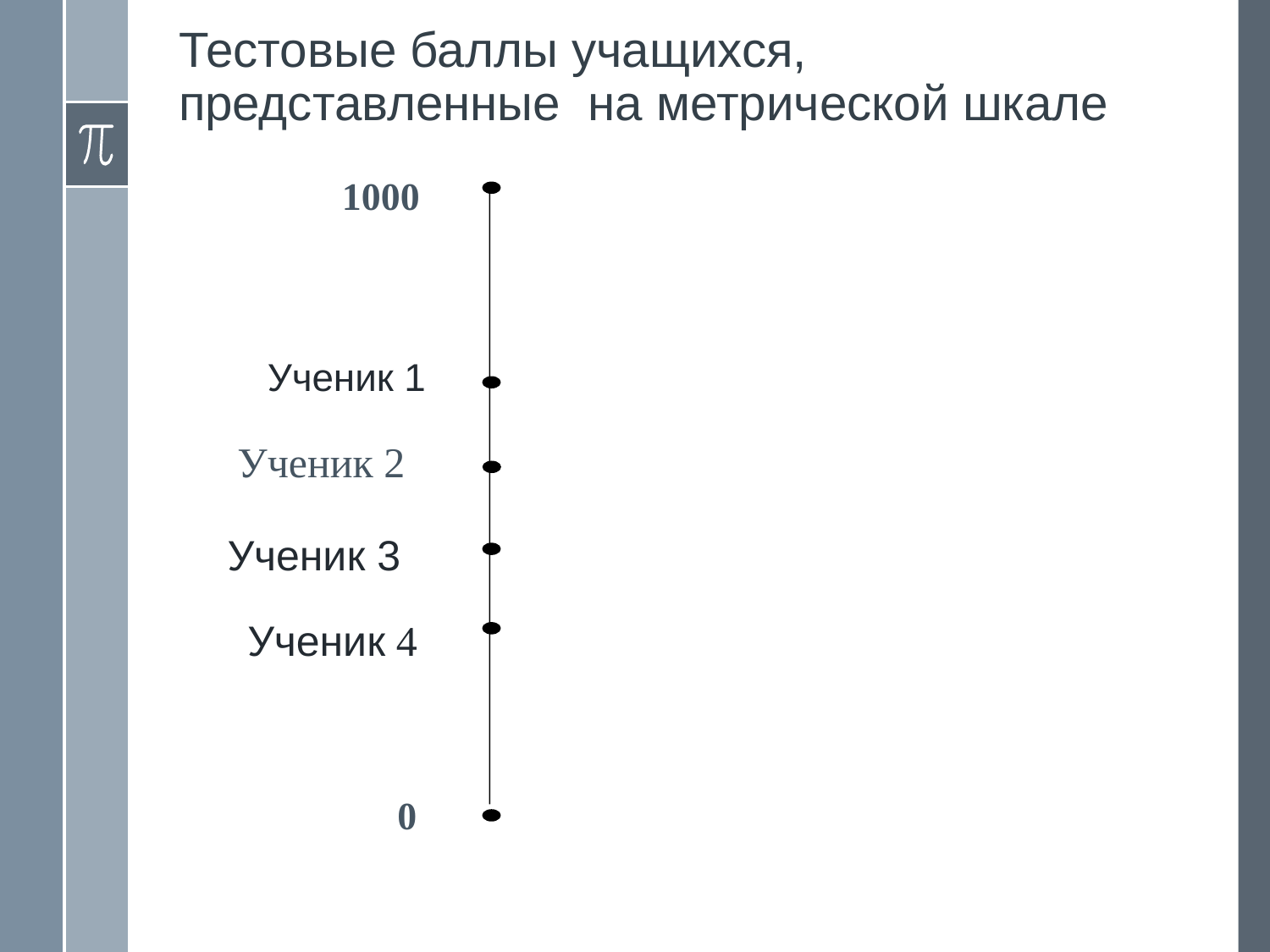

# Тестовые баллы учащихся, представленные  на метрической шкале

     1000

Ученик 1

Ученик 2

Ученик 3

Ученик 4

     0